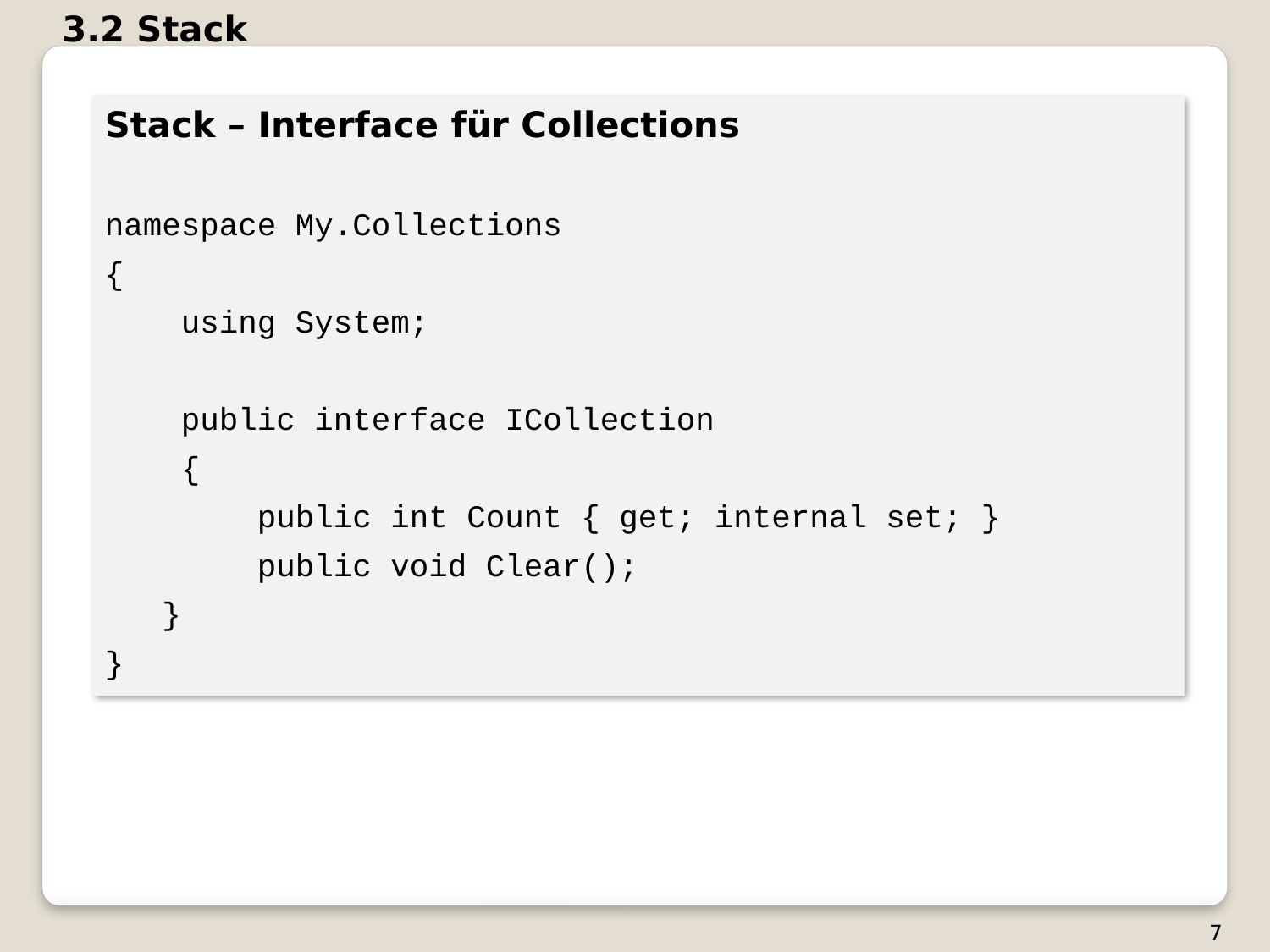

3.2 Stack
Stack – Interface für Collections

namespace My.Collections
{
    using System;

    public interface ICollection
    {
        public int Count { get; internal set; }
        public void Clear();
   }
}